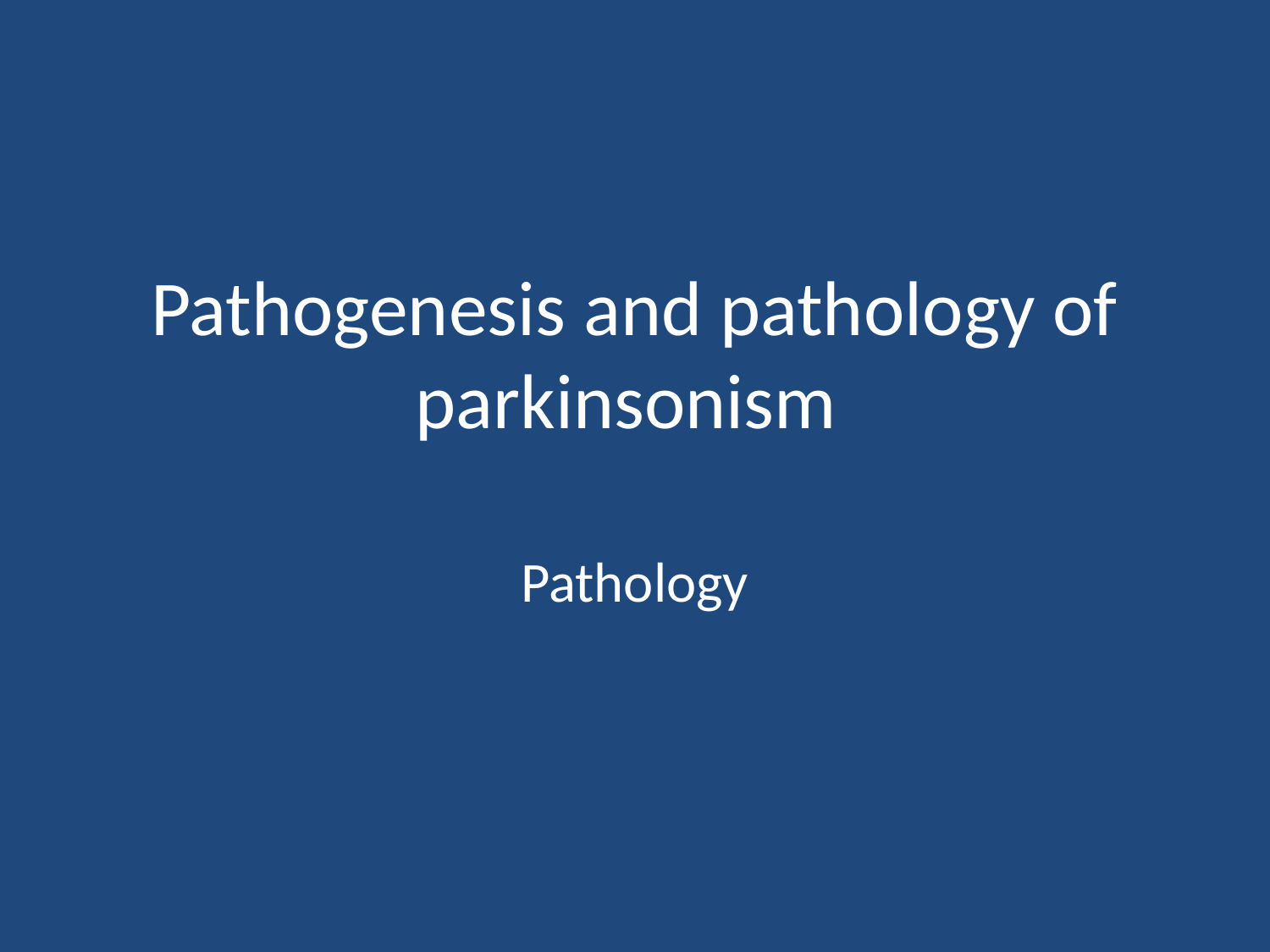

# Pathogenesis and pathology of parkinsonism
Pathology